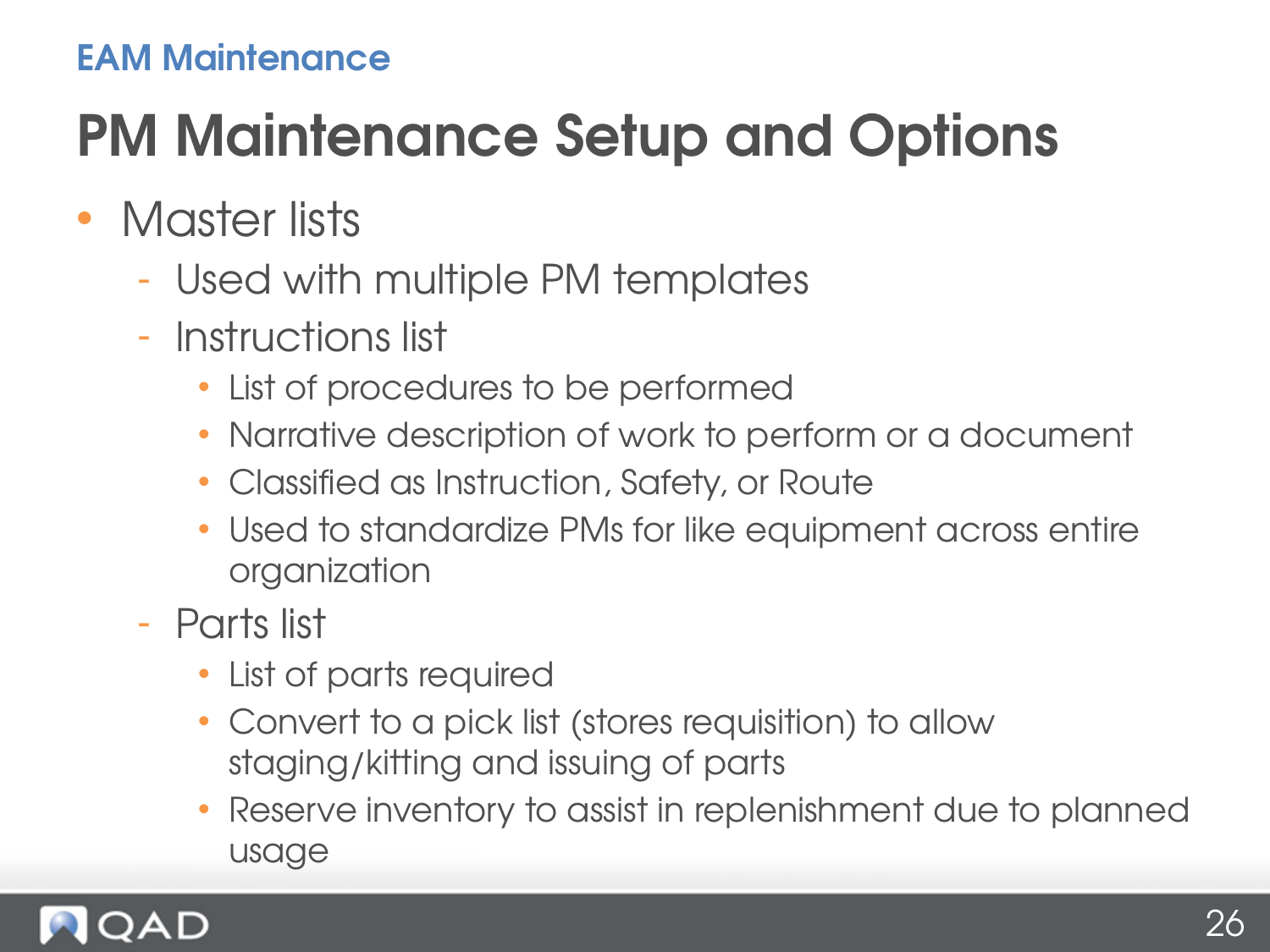

EAM Maintenance
# PM Maintenance Setup and Options
Master lists
Used with multiple PM templates
Instructions list
List of procedures to be performed
Narrative description of work to perform or a document
Classified as Instruction, Safety, or Route
Used to standardize PMs for like equipment across entire organization
Parts list
List of parts required
Convert to a pick list (stores requisition) to allow staging/kitting and issuing of parts
Reserve inventory to assist in replenishment due to planned usage

26